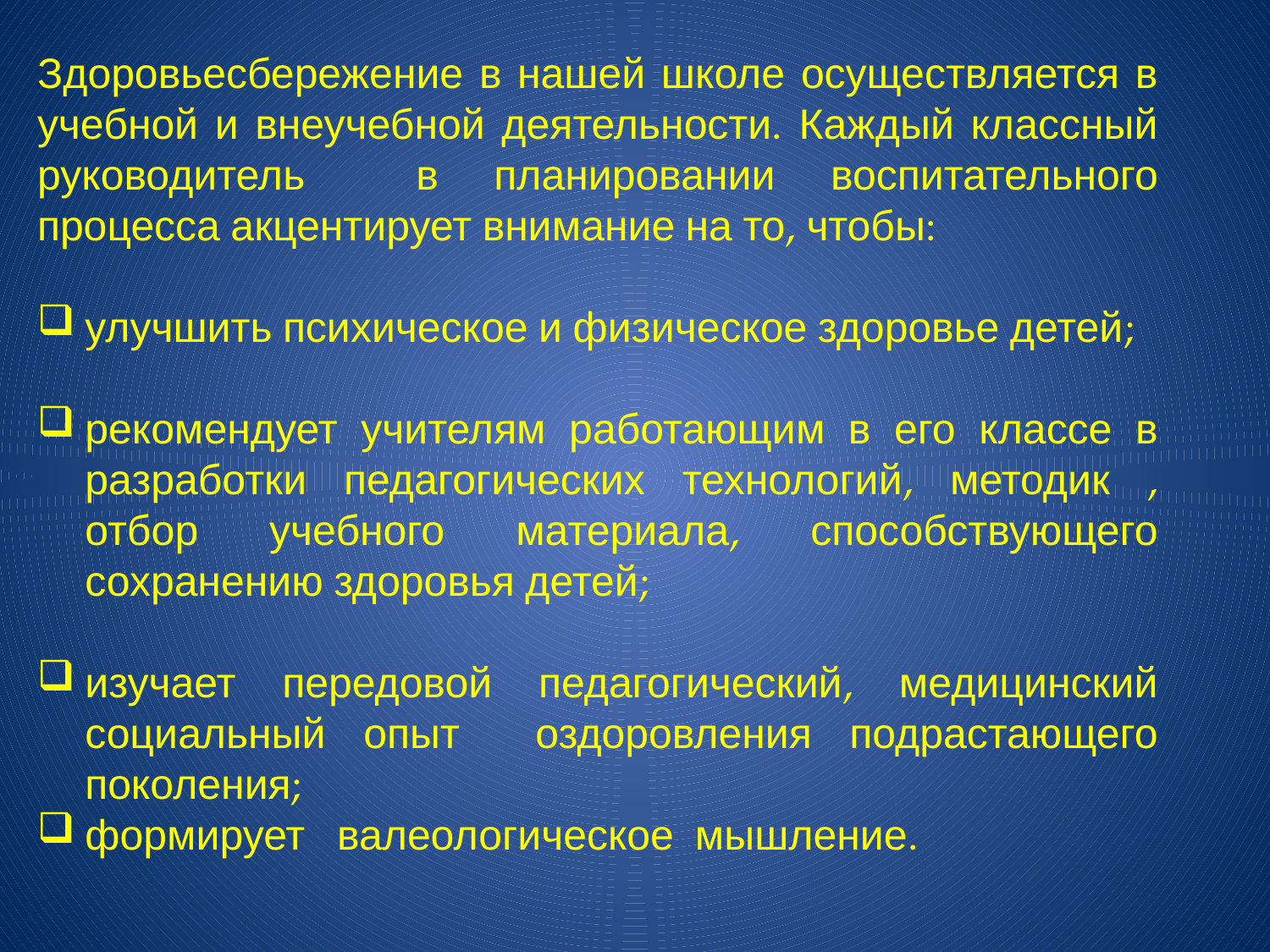

Здоровьесбережение в нашей школе осуществляется в учебной и внеучебной деятельности. Каждый классный руководитель  в планировании воспитательного процесса акцентирует внимание на то, чтобы:

улучшить психическое и физическое здоровье детей;

рекомендует учителям работающим в его классе в разработки педагогических технологий, методик , отбор учебного материала, способствующего сохранению здоровья детей;

изучает передовой педагогический, медицинский социальный опыт  оздоровления подрастающего поколения;
формирует   валеологическое  мышление.